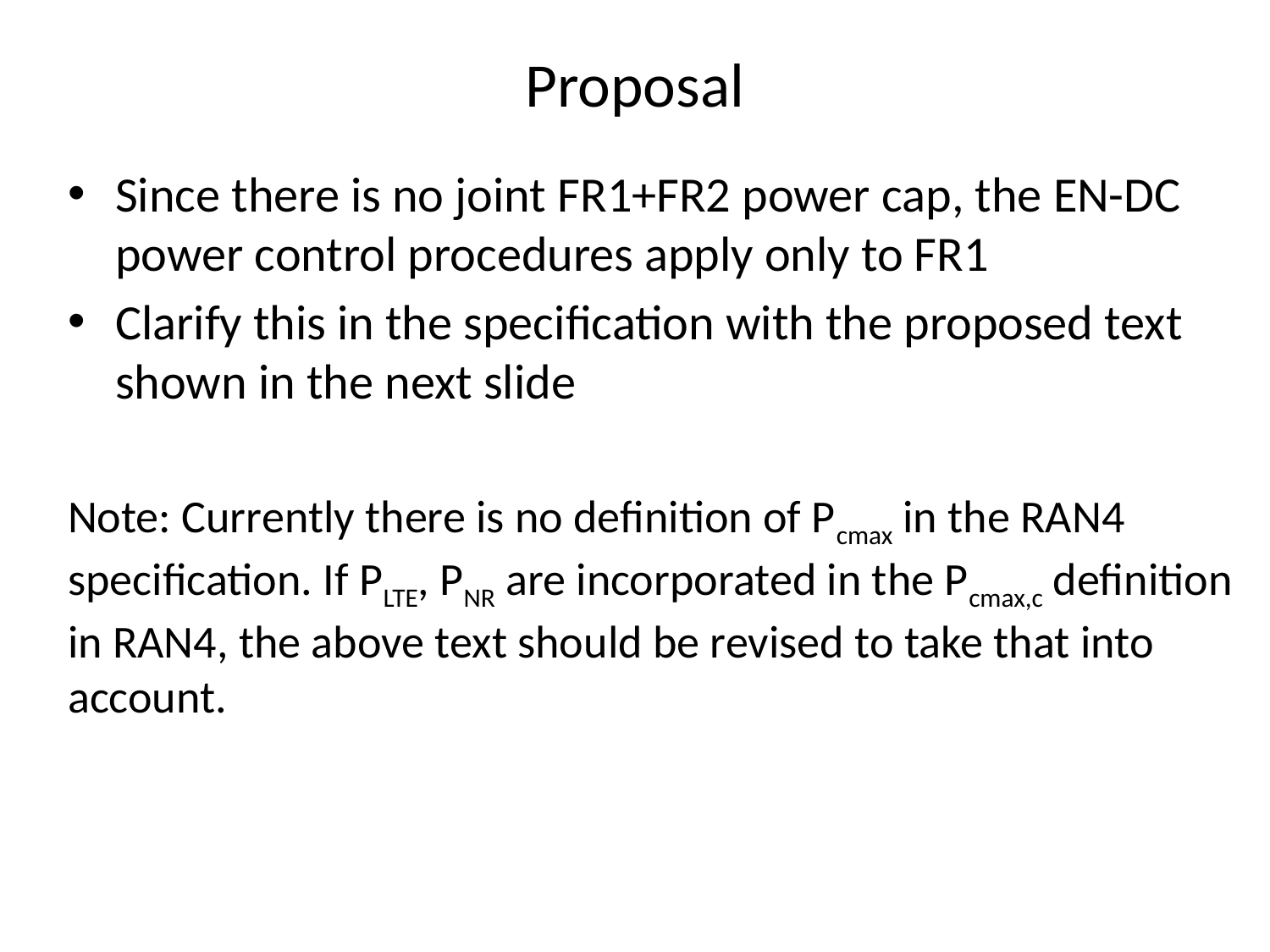

# Proposal
Since there is no joint FR1+FR2 power cap, the EN-DC power control procedures apply only to FR1
Clarify this in the specification with the proposed text shown in the next slide

Note: Currently there is no definition of Pcmax in the RAN4 specification. If PLTE, PNR are incorporated in the Pcmax,c definition in RAN4, the above text should be revised to take that into account.